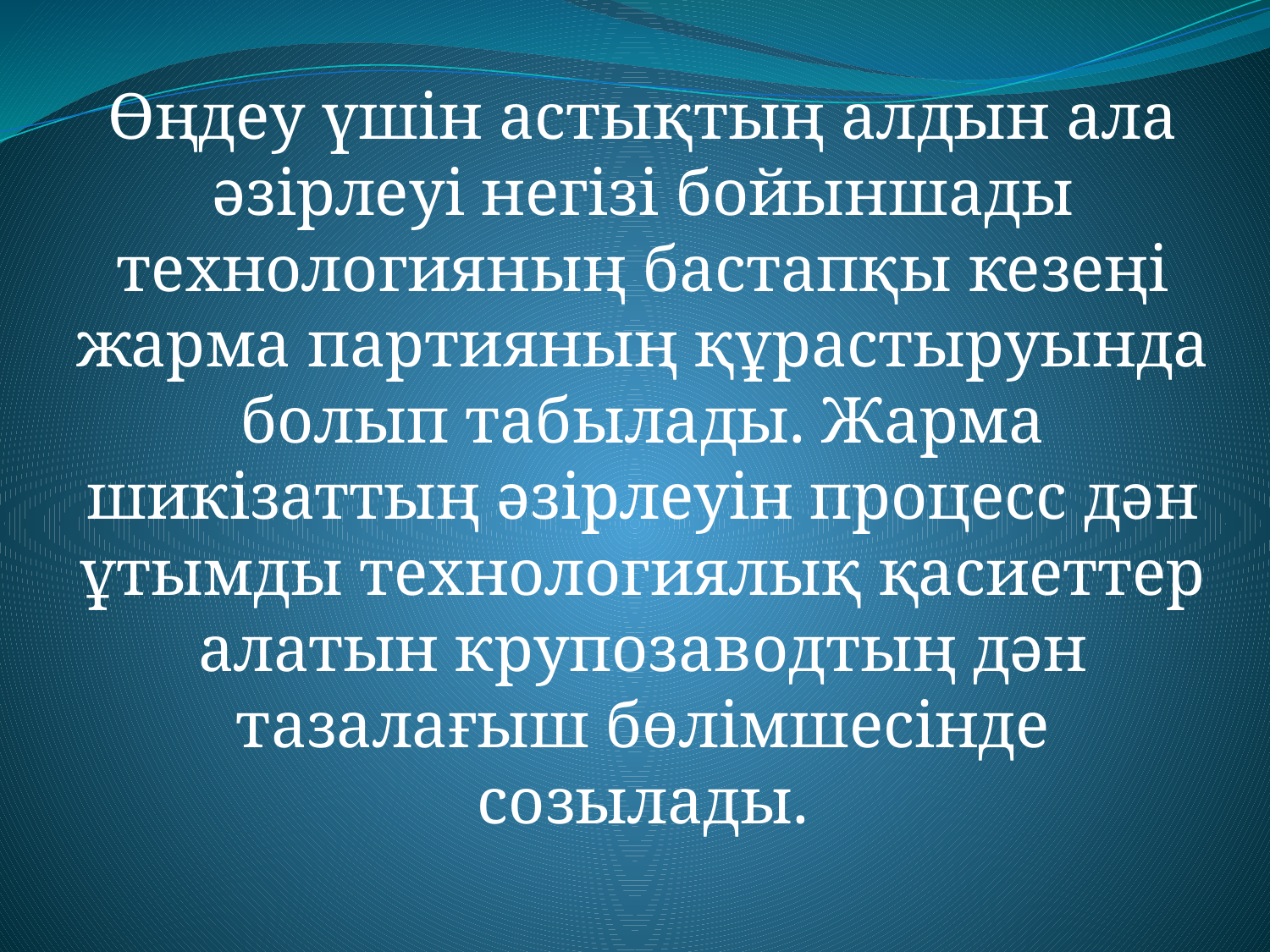

Өңдеу үшiн астықтың алдын ала әзiрлеуi негiзi бойыншады технологияның бастапқы кезеңi жарма партияның құрастыруында болып табылады. Жарма шикiзаттың әзiрлеуiн процесс дән ұтымды технологиялық қасиеттер алатын крупозаводтың дән тазалағыш бөлiмшесiнде созылады.